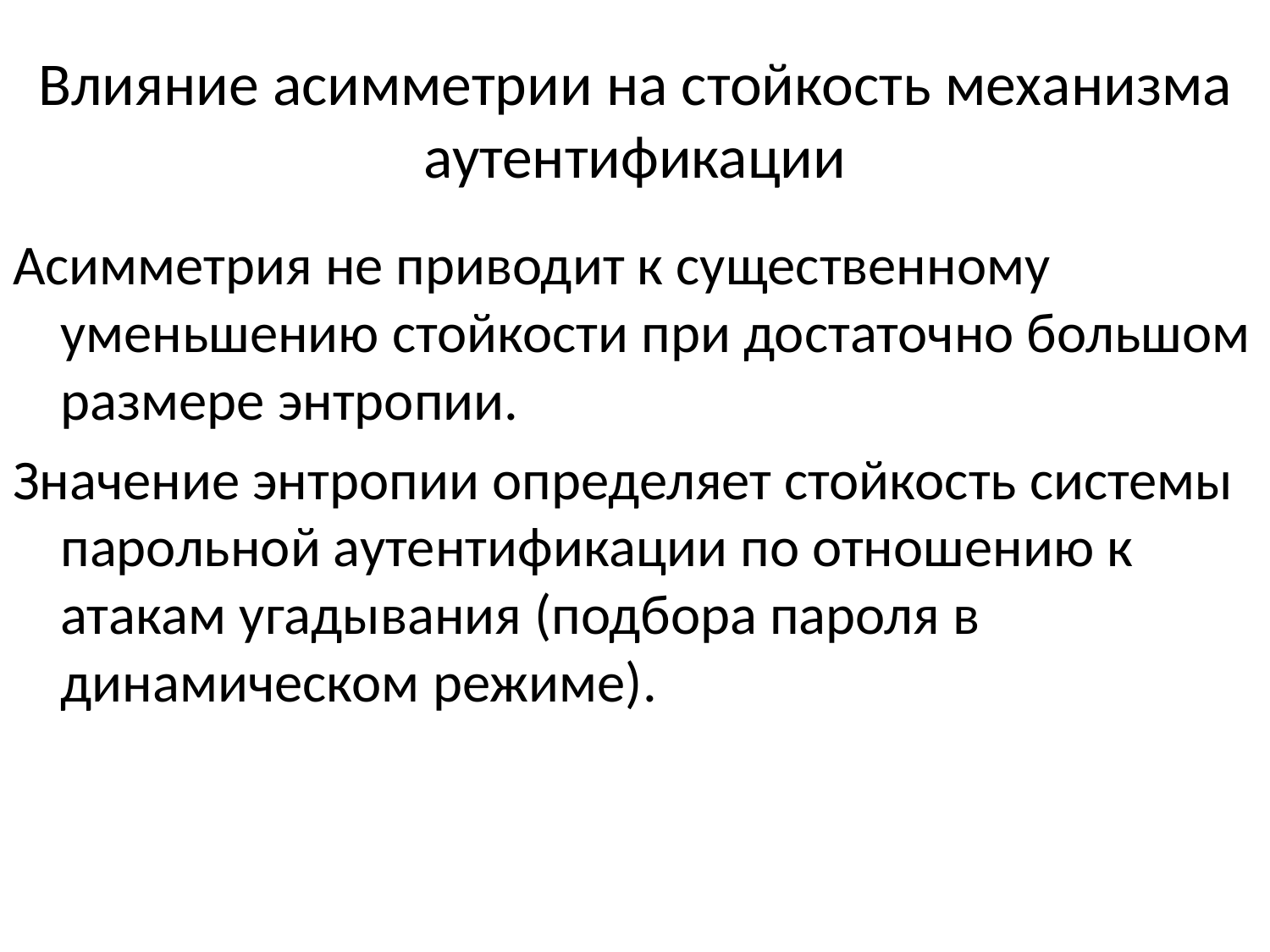

# Влияние асимметрии на стойкость механизма аутентификации
Асимметрия не приводит к существенному уменьшению стойкости при достаточно большом размере энтропии.
Значение энтропии определяет стойкость системы парольной аутентификации по отношению к атакам угадывания (подбора пароля в динамическом режиме).